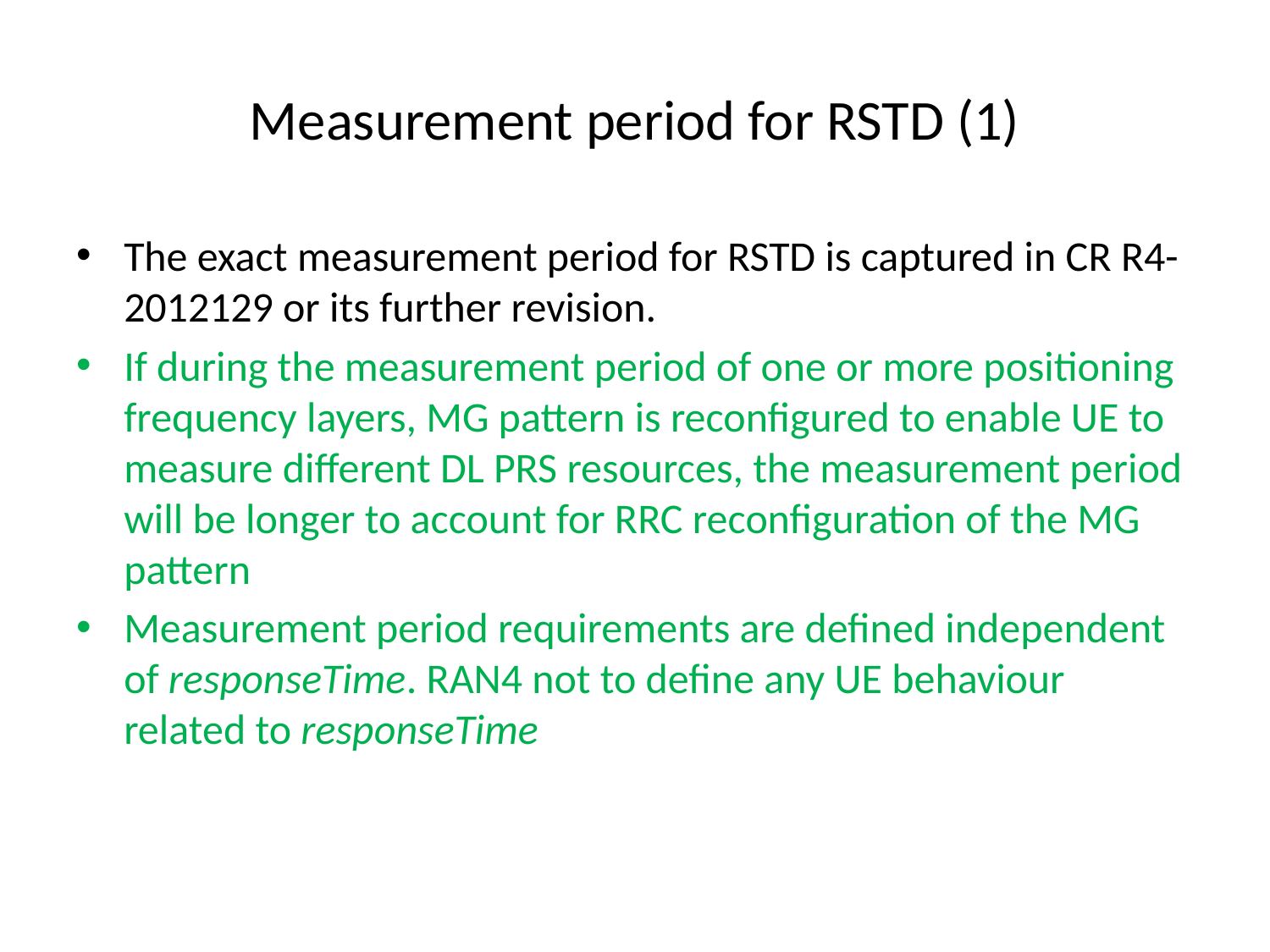

# Measurement period for RSTD (1)
The exact measurement period for RSTD is captured in CR R4-2012129 or its further revision.
If during the measurement period of one or more positioning frequency layers, MG pattern is reconfigured to enable UE to measure different DL PRS resources, the measurement period will be longer to account for RRC reconfiguration of the MG pattern
Measurement period requirements are defined independent of responseTime. RAN4 not to define any UE behaviour related to responseTime